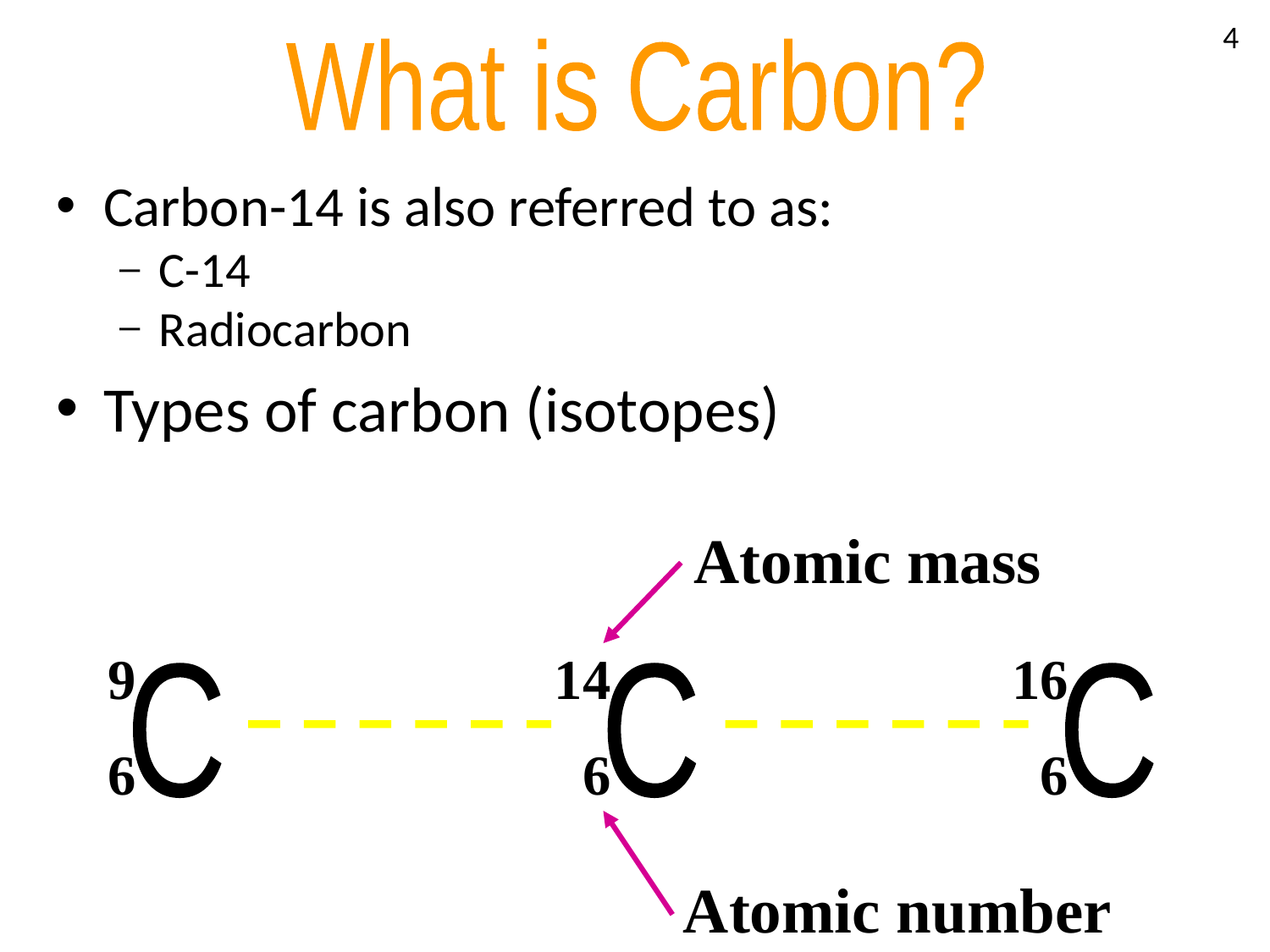

4
What is Carbon?
Carbon-14 is also referred to as:
C-14
Radiocarbon
Types of carbon (isotopes)
Atomic mass

  9
  6
C
14
  6
C
16
  6
C

Atomic number